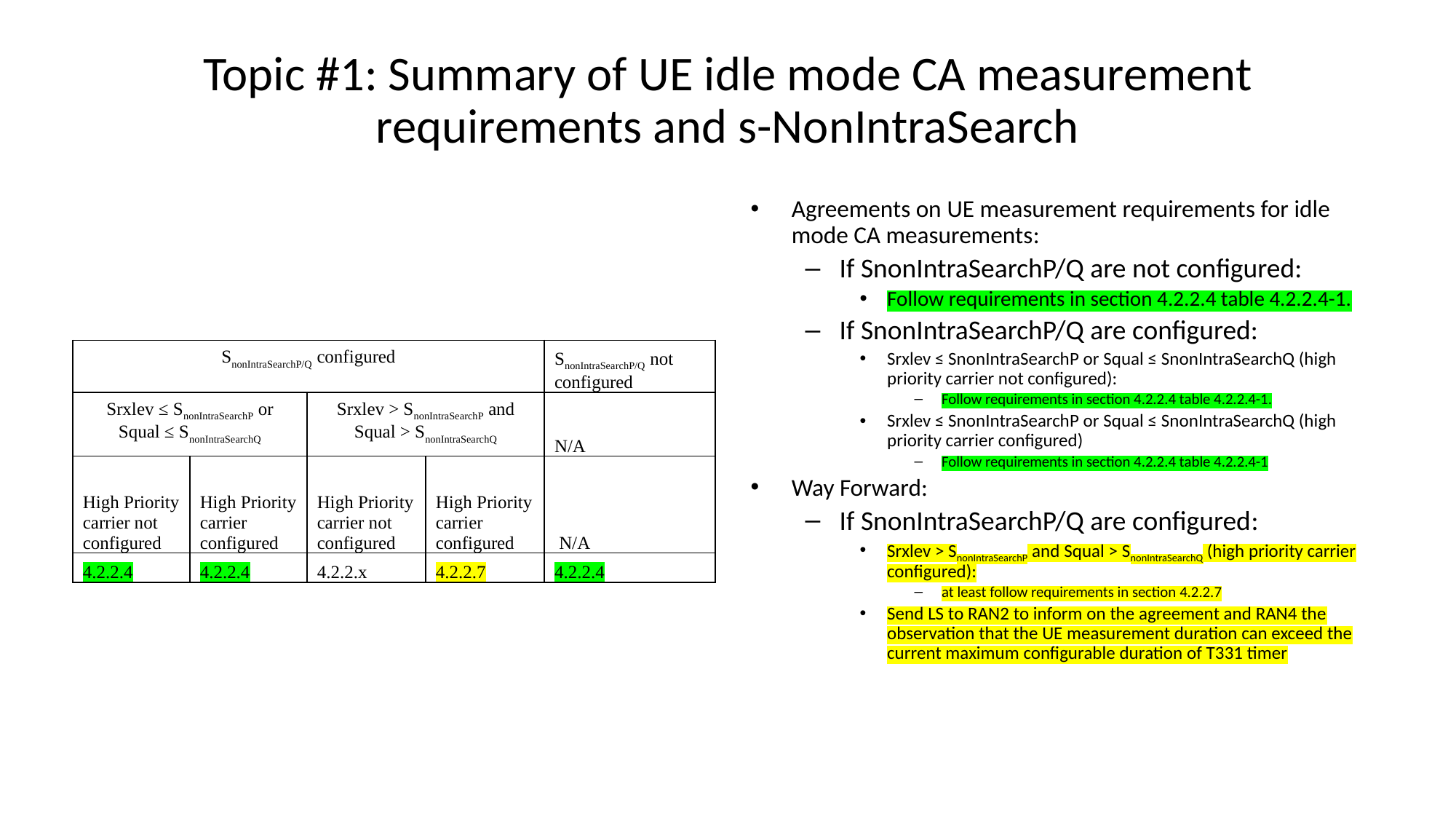

# Topic #1: Summary of UE idle mode CA measurement requirements and s-NonIntraSearch
Agreements on UE measurement requirements for idle mode CA measurements:
If SnonIntraSearchP/Q are not configured:
Follow requirements in section 4.2.2.4 table 4.2.2.4-1.
If SnonIntraSearchP/Q are configured:
Srxlev ≤ SnonIntraSearchP or Squal ≤ SnonIntraSearchQ (high priority carrier not configured):
Follow requirements in section 4.2.2.4 table 4.2.2.4-1.
Srxlev ≤ SnonIntraSearchP or Squal ≤ SnonIntraSearchQ (high priority carrier configured)
Follow requirements in section 4.2.2.4 table 4.2.2.4-1
Way Forward:
If SnonIntraSearchP/Q are configured:
Srxlev > SnonIntraSearchP and Squal > SnonIntraSearchQ (high priority carrier configured):
at least follow requirements in section 4.2.2.7
Send LS to RAN2 to inform on the agreement and RAN4 the observation that the UE measurement duration can exceed the current maximum configurable duration of T331 timer
| SnonIntraSearchP/Q configured |  |  |  | SnonIntraSearchP/Q not configured |
| --- | --- | --- | --- | --- |
| Srxlev ≤ SnonIntraSearchP or Squal ≤ SnonIntraSearchQ |  | Srxlev > SnonIntraSearchP and Squal > SnonIntraSearchQ |  | N/A |
| High Priority carrier not configured | High Priority carrier configured | High Priority carrier not configured | High Priority carrier configured | N/A |
| 4.2.2.4 | 4.2.2.4 | 4.2.2.x | 4.2.2.7 | 4.2.2.4 |